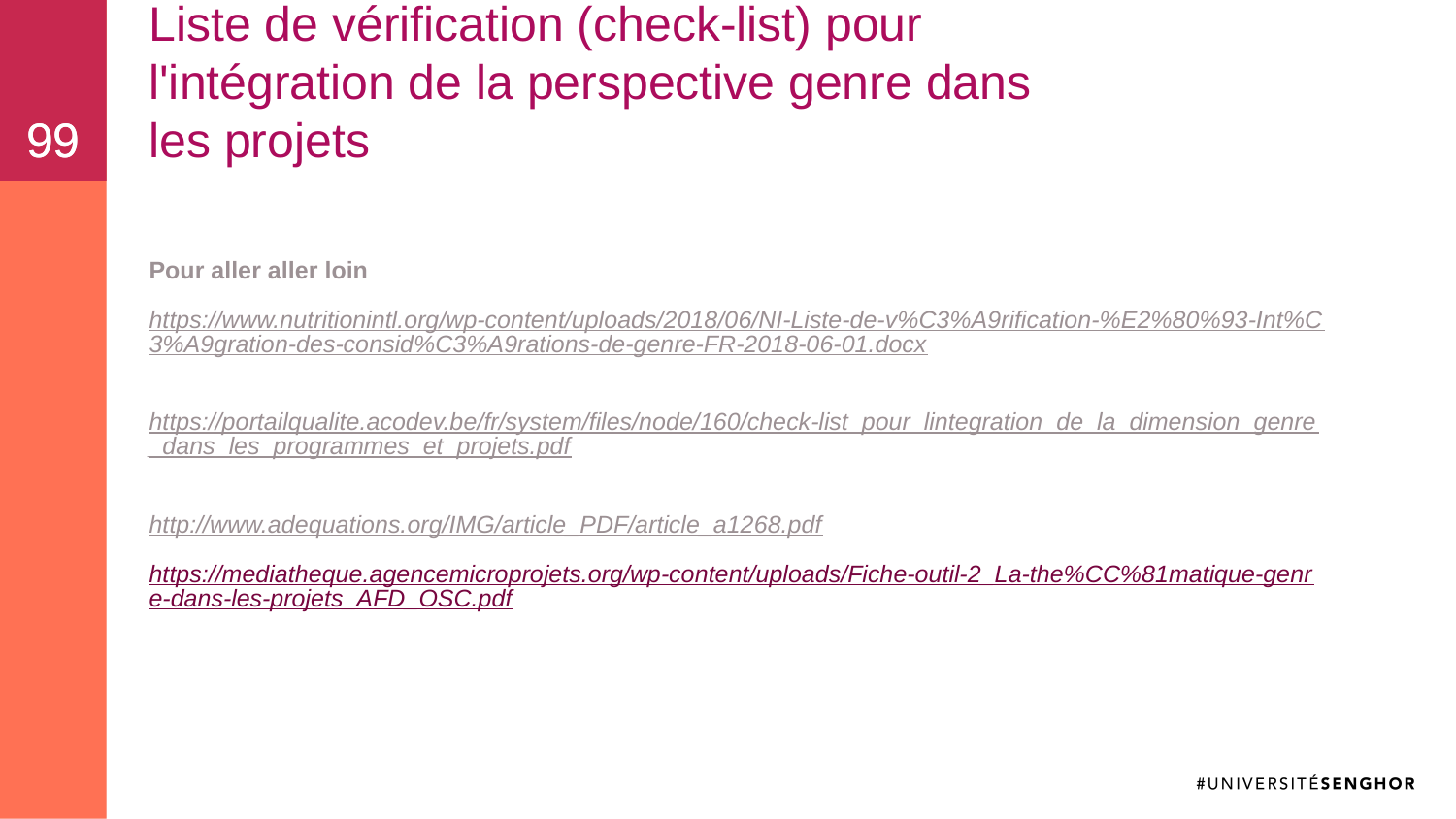

99
99
# Liste de vérification (check-list) pour l'intégration de la perspective genre dans les projets
Pour aller aller loin
https://www.nutritionintl.org/wp-content/uploads/2018/06/NI-Liste-de-v%C3%A9rification-%E2%80%93-Int%C3%A9gration-des-consid%C3%A9rations-de-genre-FR-2018-06-01.docx
https://portailqualite.acodev.be/fr/system/files/node/160/check-list_pour_lintegration_de_la_dimension_genre_dans_les_programmes_et_projets.pdf
http://www.adequations.org/IMG/article_PDF/article_a1268.pdf
https://mediatheque.agencemicroprojets.org/wp-content/uploads/Fiche-outil-2_La-the%CC%81matique-genre-dans-les-projets_AFD_OSC.pdf